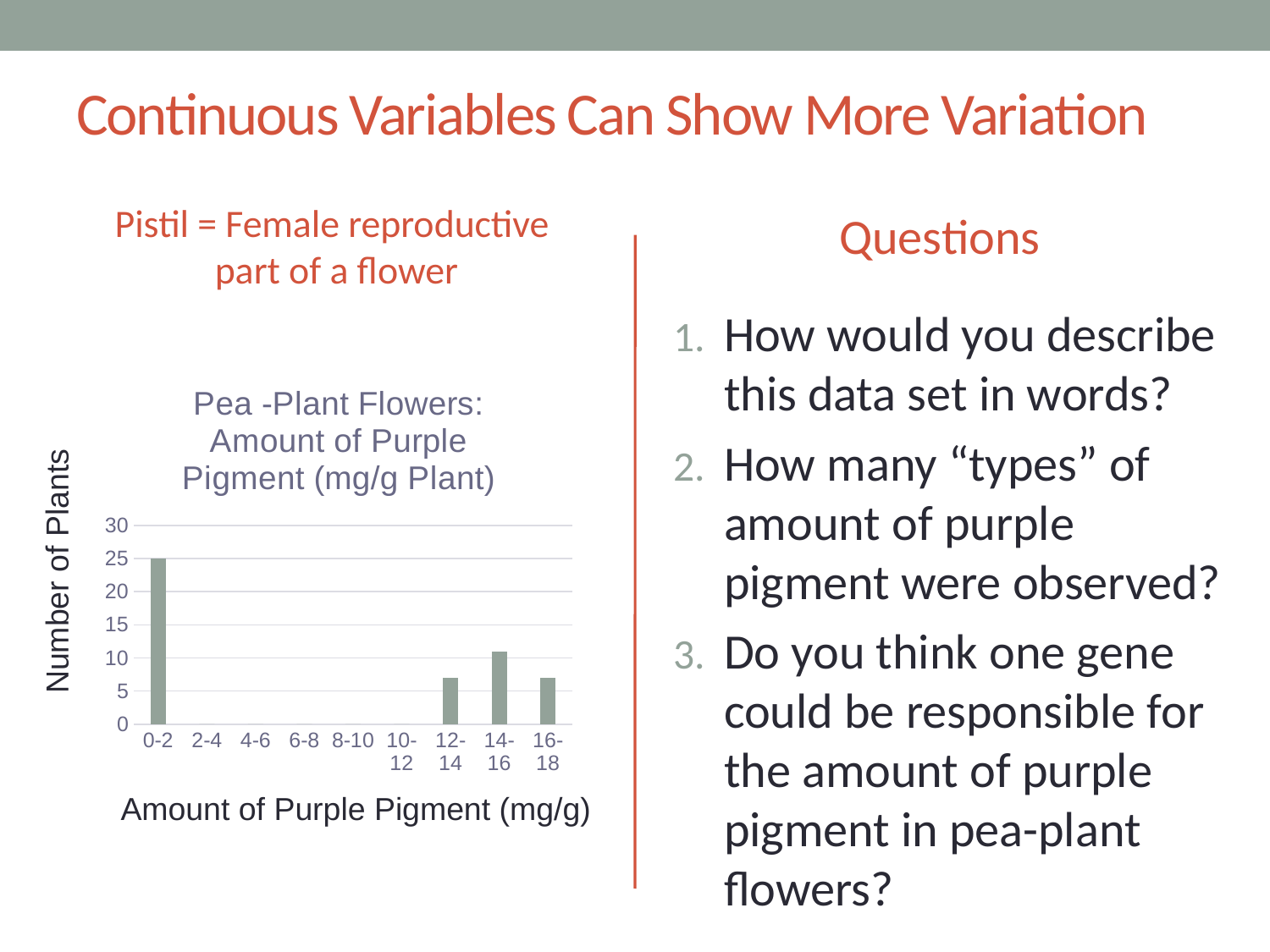

# Continuous Variables Can Show More Variation
Questions
Pistil = Female reproductive
part of a flower
How would you describe this data set in words?
How many “types” of amount of purple pigment were observed?
Do you think one gene could be responsible for the amount of purple pigment in pea-plant flowers?

### Chart: Pea -Plant Flowers: Amount of Purple Pigment (mg/g Plant)

| Category | Frequency |
|---|---|
| 0-2 | 25.0 |
| 2-4 | 0.0 |
| 4-6 | 0.0 |
| 6-8 | 0.0 |
| 8-10 | 0.0 |
| 10-12 | 0.0 |
| 12-14 | 7.0 |
| 14-16 | 11.0 |
| 16-18 | 7.0 |
Number of Plants
Amount of Purple Pigment (mg/g)